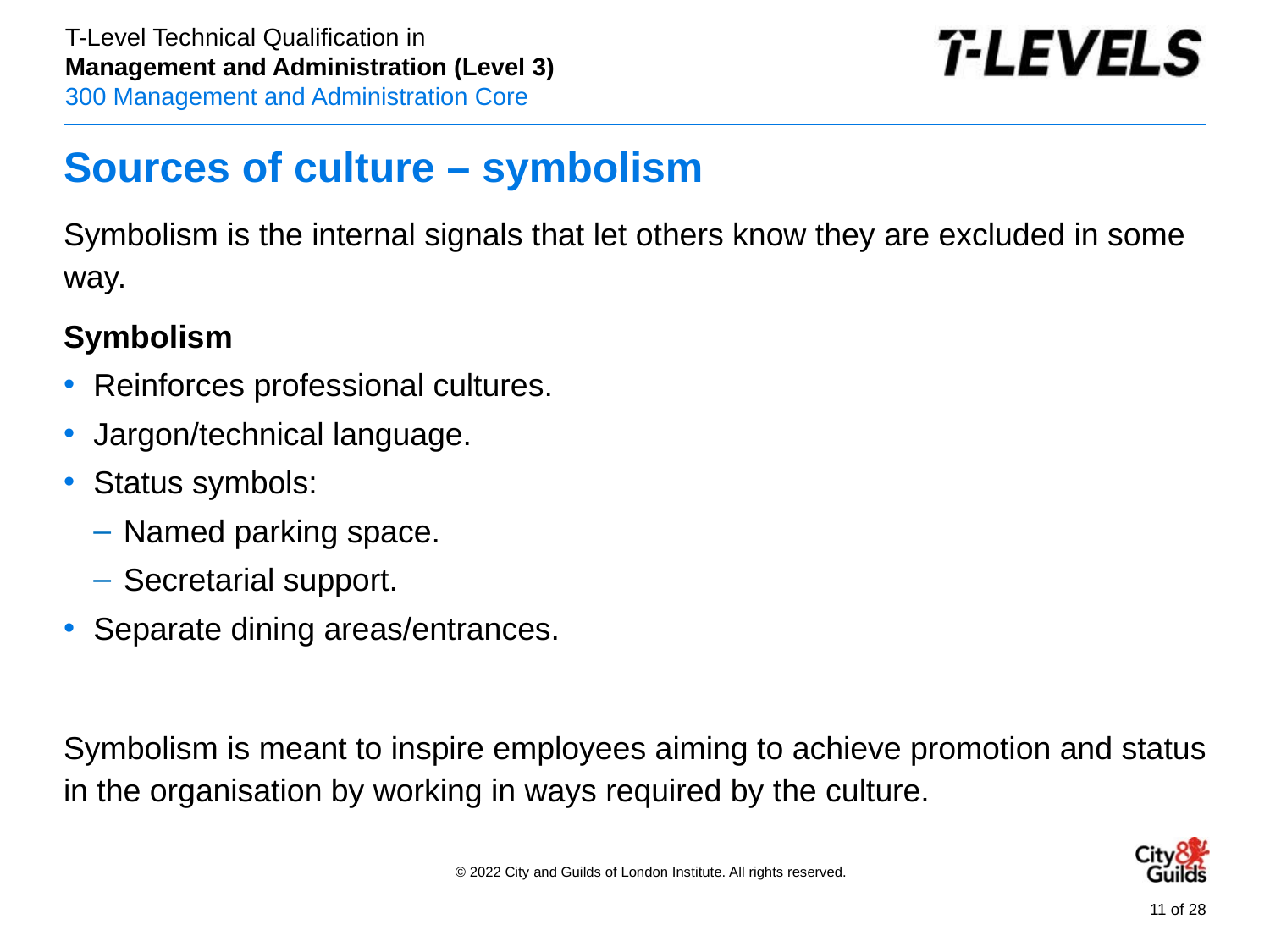

# Sources of culture – symbolism
Symbolism is the internal signals that let others know they are excluded in some way.
Symbolism
Reinforces professional cultures.
Jargon/technical language.
Status symbols:
Named parking space.
Secretarial support.
Separate dining areas/entrances.

Symbolism is meant to inspire employees aiming to achieve promotion and status in the organisation by working in ways required by the culture.